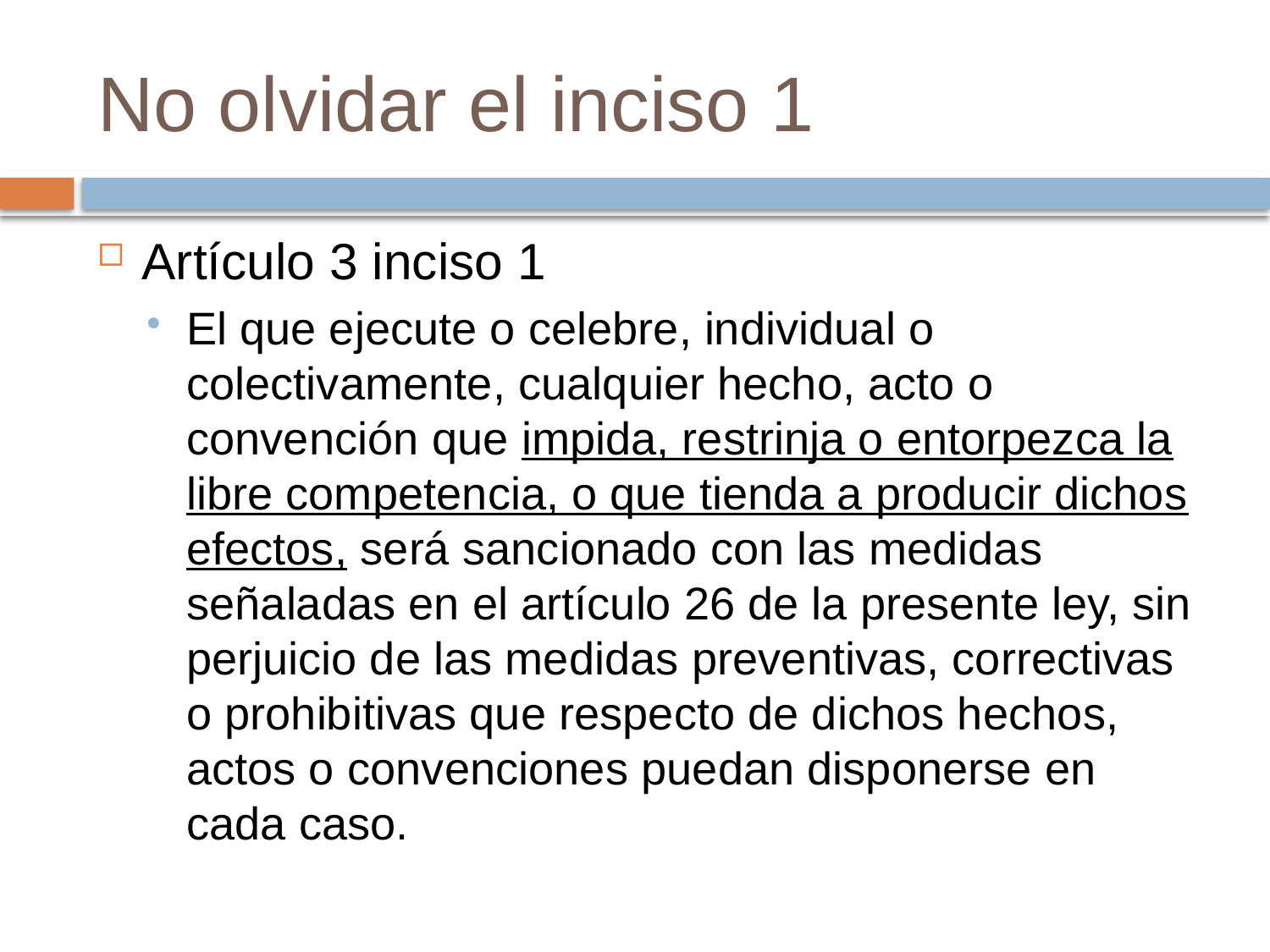

# No olvidar el inciso 1
Artículo 3 inciso 1
El que ejecute o celebre, individual o colectivamente, cualquier hecho, acto o convención que impida, restrinja o entorpezca la libre competencia, o que tienda a producir dichos efectos, será sancionado con las medidas señaladas en el artículo 26 de la presente ley, sin perjuicio de las medidas preventivas, correctivas o prohibitivas que respecto de dichos hechos, actos o convenciones puedan disponerse en cada caso.